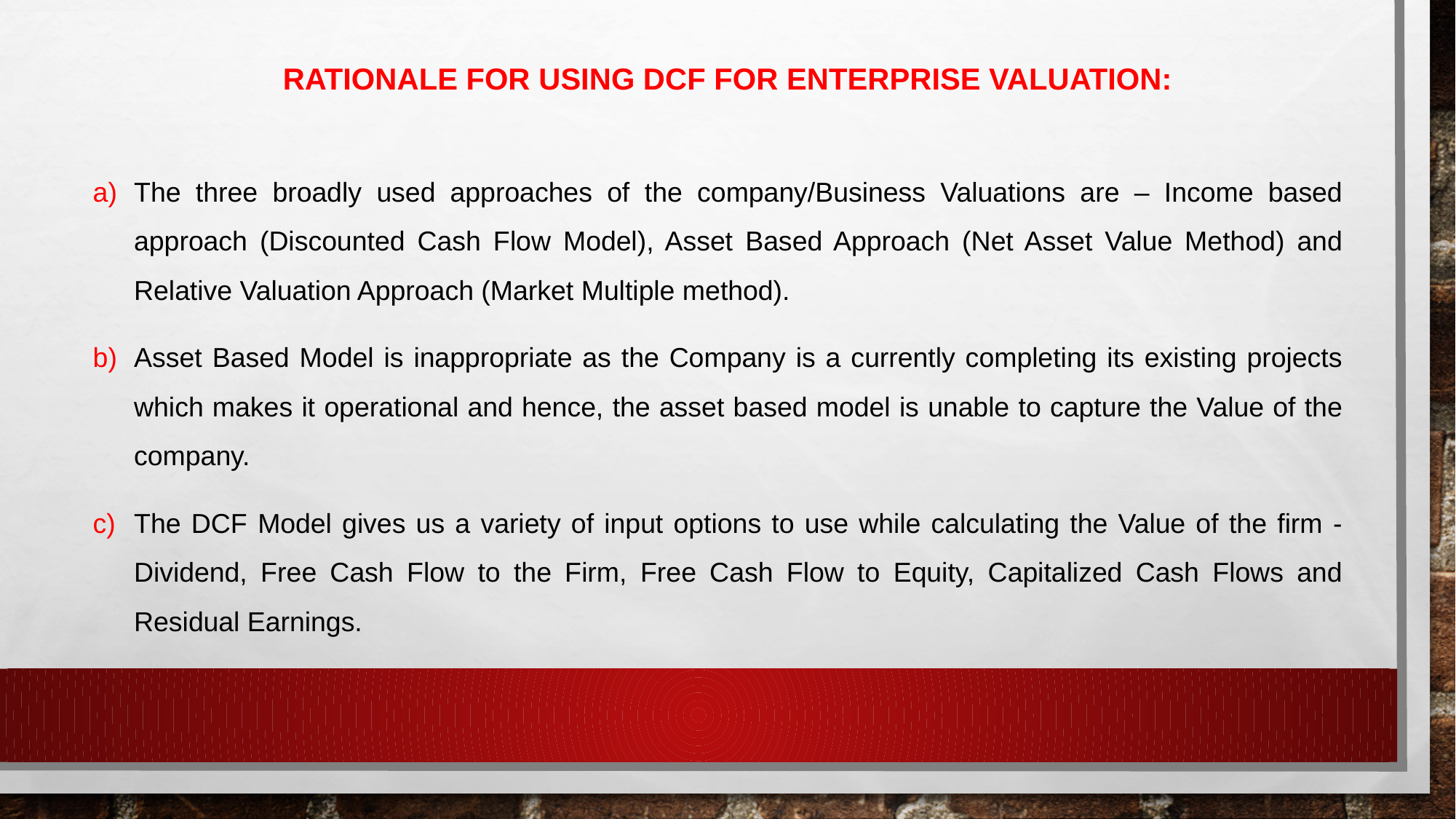

# RATIONALE FOR USING DCF FOR ENTERPRISE VALUATION:
The three broadly used approaches of the company/Business Valuations are – Income based approach (Discounted Cash Flow Model), Asset Based Approach (Net Asset Value Method) and Relative Valuation Approach (Market Multiple method).
Asset Based Model is inappropriate as the Company is a currently completing its existing projects which makes it operational and hence, the asset based model is unable to capture the Value of the company.
The DCF Model gives us a variety of input options to use while calculating the Value of the firm - Dividend, Free Cash Flow to the Firm, Free Cash Flow to Equity, Capitalized Cash Flows and Residual Earnings.